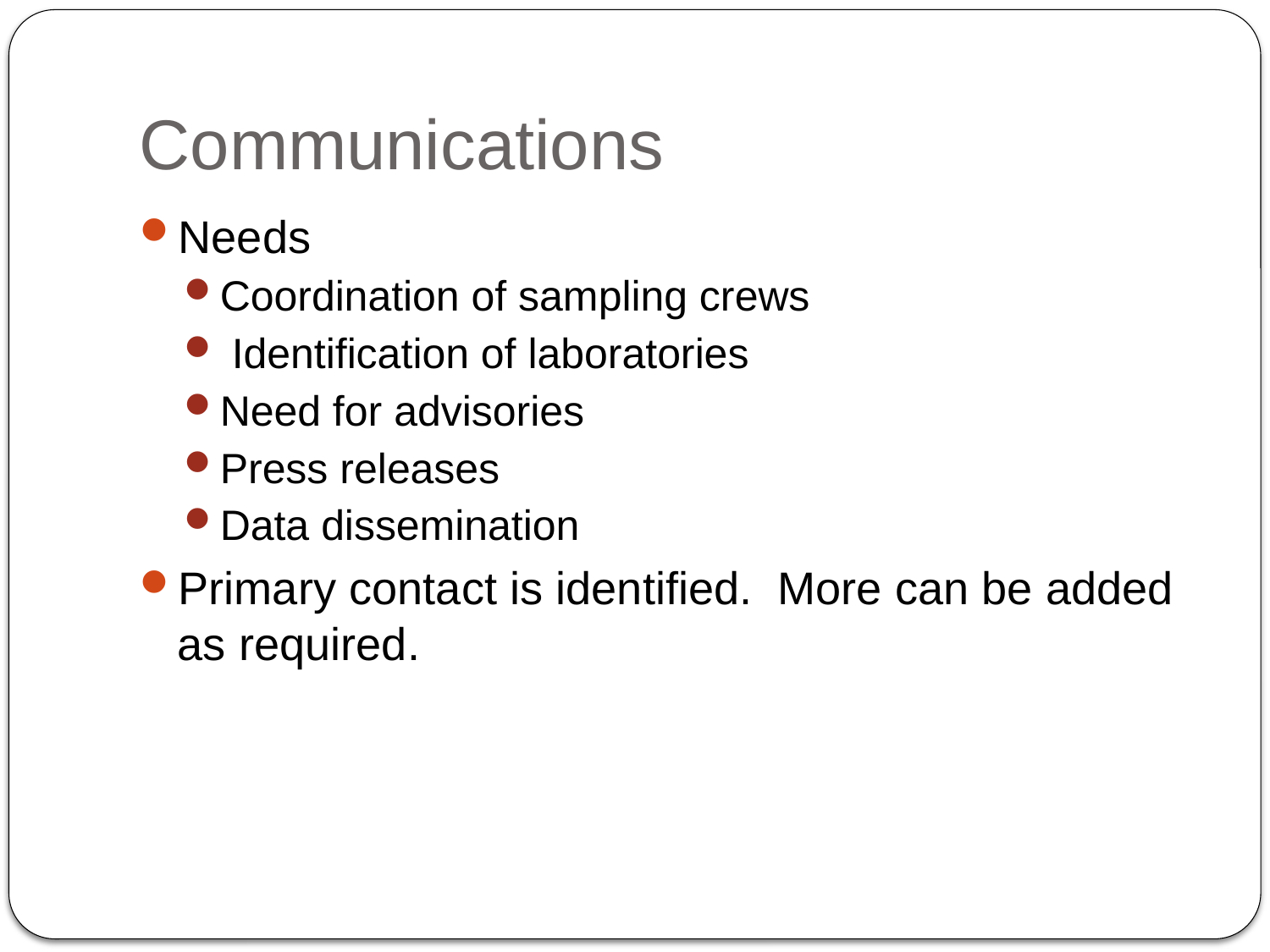

# Communications
Needs
Coordination of sampling crews
 Identification of laboratories
Need for advisories
Press releases
Data dissemination
Primary contact is identified.  More can be added as required.